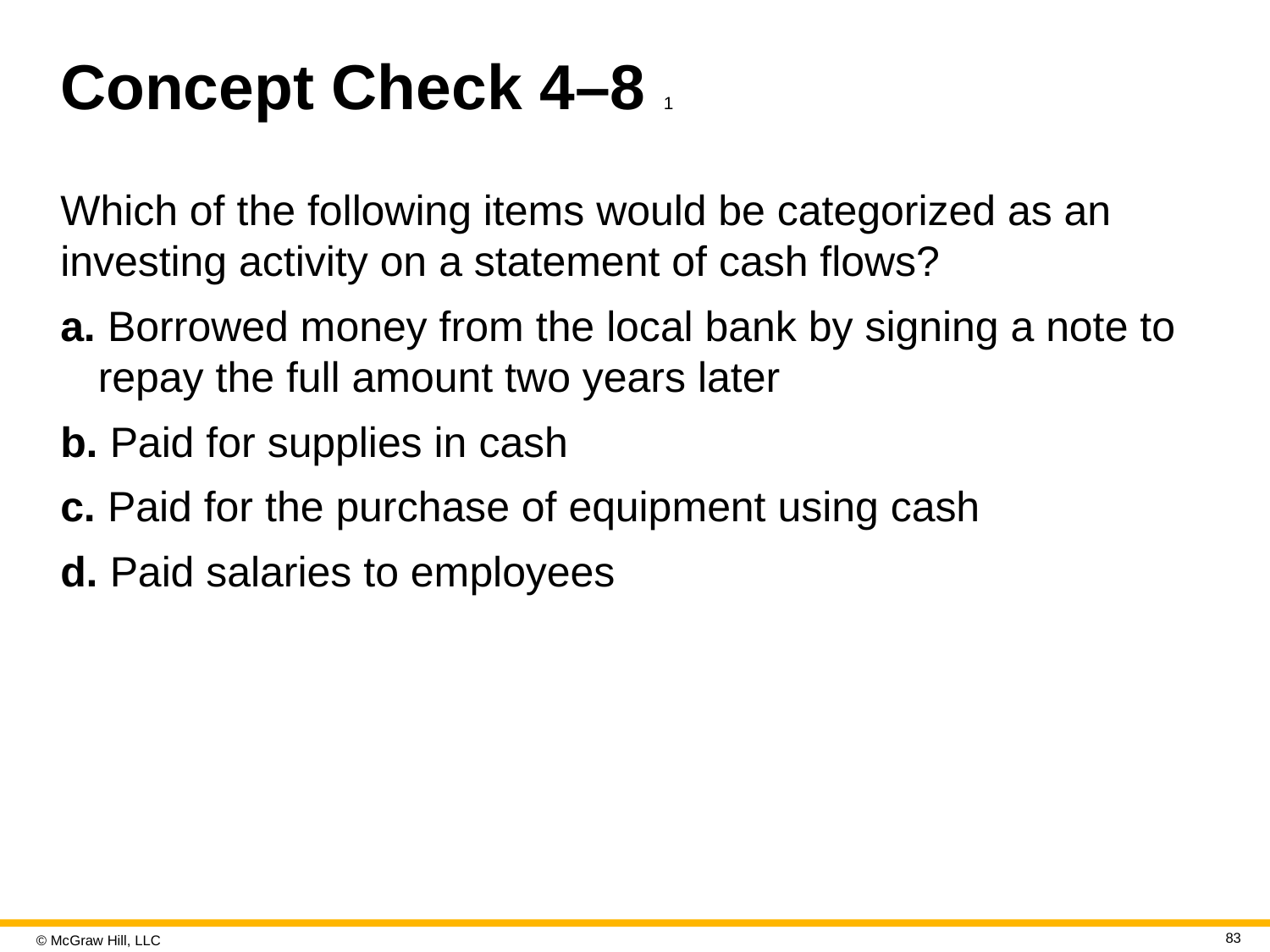

# Concept Check 4–8 1
Which of the following items would be categorized as an investing activity on a statement of cash flows?
a. Borrowed money from the local bank by signing a note to repay the full amount two years later
b. Paid for supplies in cash
c. Paid for the purchase of equipment using cash
d. Paid salaries to employees
83